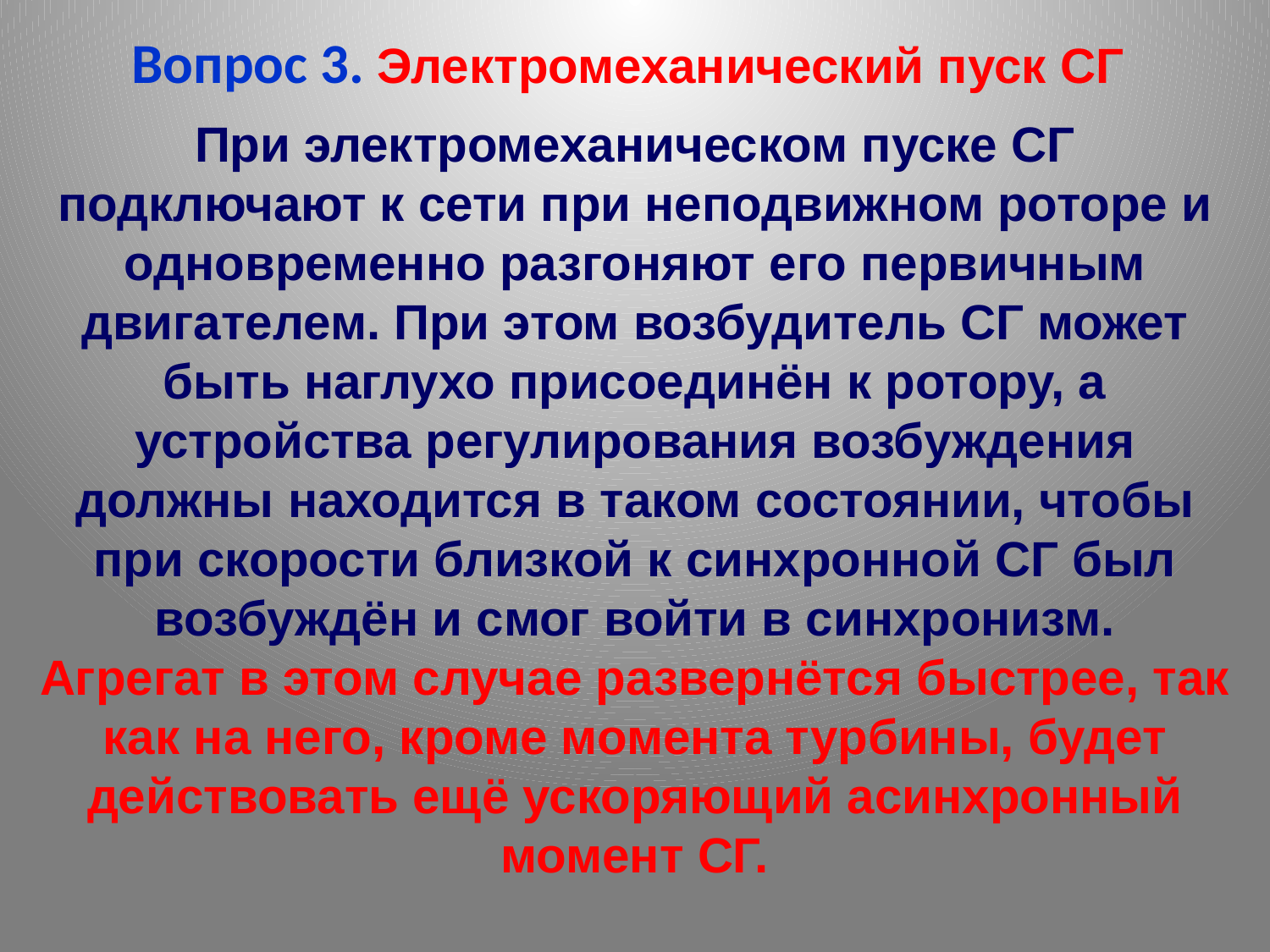

Вопрос 3. Электромеханический пуск СГ
При электромеханическом пуске СГ подключают к сети при неподвижном роторе и одновременно разгоняют его первичным двигателем. При этом возбудитель СГ может быть наглухо присоединён к ротору, а устройства регулирования возбуждения должны находится в таком состоянии, чтобы при скорости близкой к синхронной СГ был возбуждён и смог войти в синхронизм.
Агрегат в этом случае развернётся быстрее, так как на него, кроме момента турбины, будет действовать ещё ускоряющий асинхронный момент СГ.